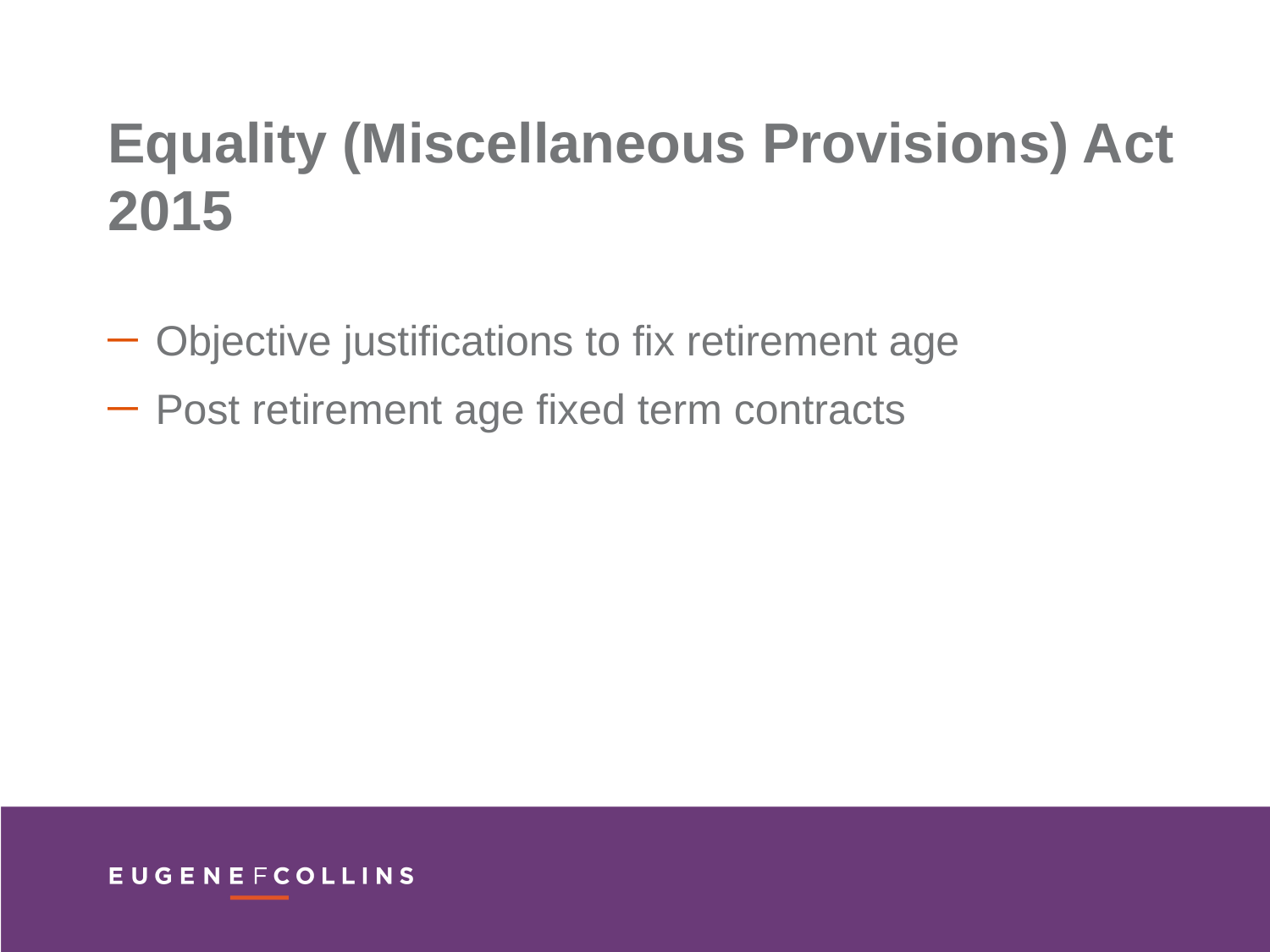

Equality (Miscellaneous Provisions) Act 2015
Objective justifications to fix retirement age
Post retirement age fixed term contracts